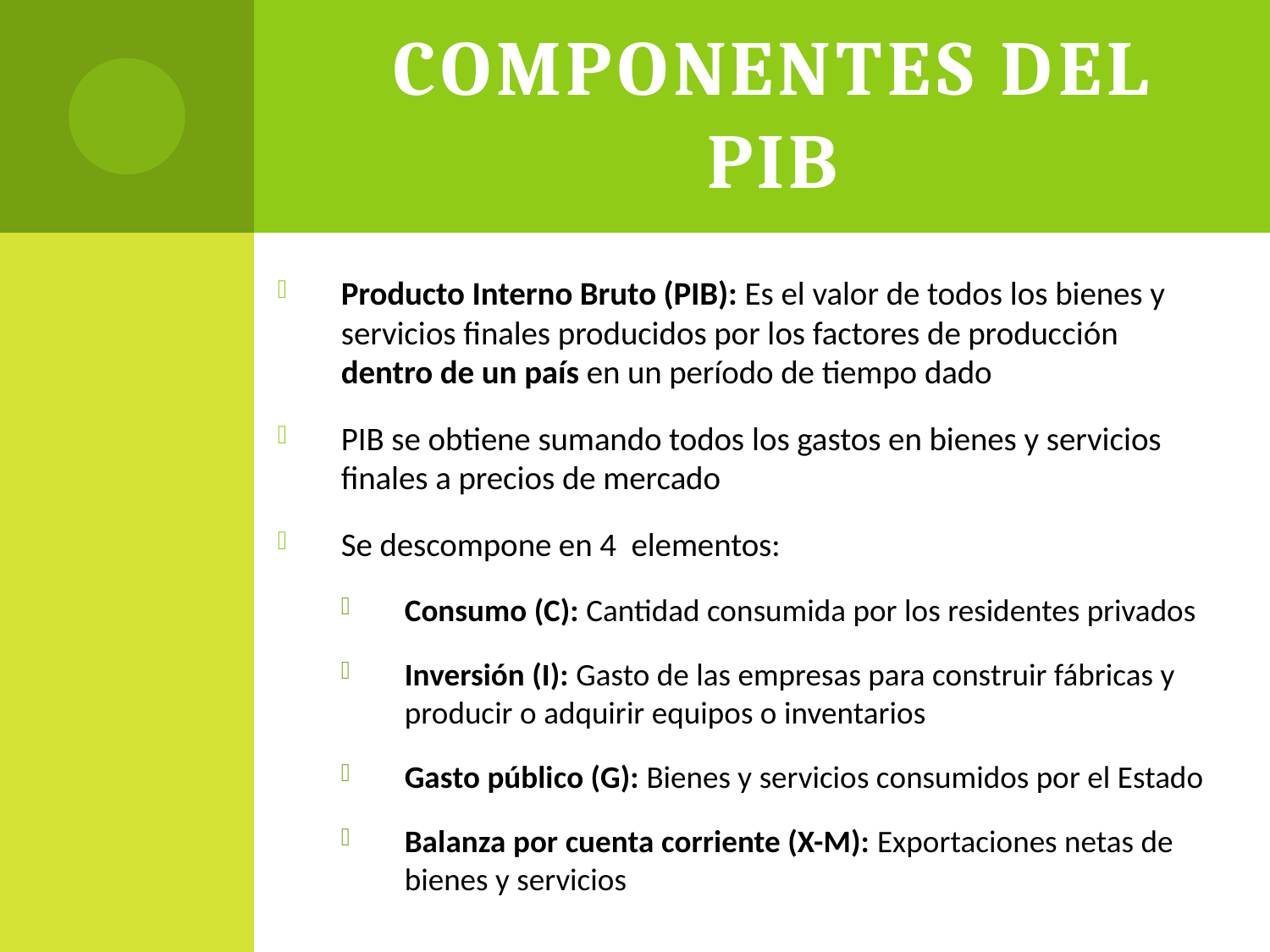

# Componentes del PIB
Producto Interno Bruto (PIB): Es el valor de todos los bienes y servicios finales producidos por los factores de producción dentro de un país en un período de tiempo dado
PIB se obtiene sumando todos los gastos en bienes y servicios finales a precios de mercado
Se descompone en 4  elementos:
Consumo (C): Cantidad consumida por los residentes privados
Inversión (I): Gasto de las empresas para construir fábricas y producir o adquirir equipos o inventarios
Gasto público (G): Bienes y servicios consumidos por el Estado
Balanza por cuenta corriente (X-M): Exportaciones netas de bienes y servicios